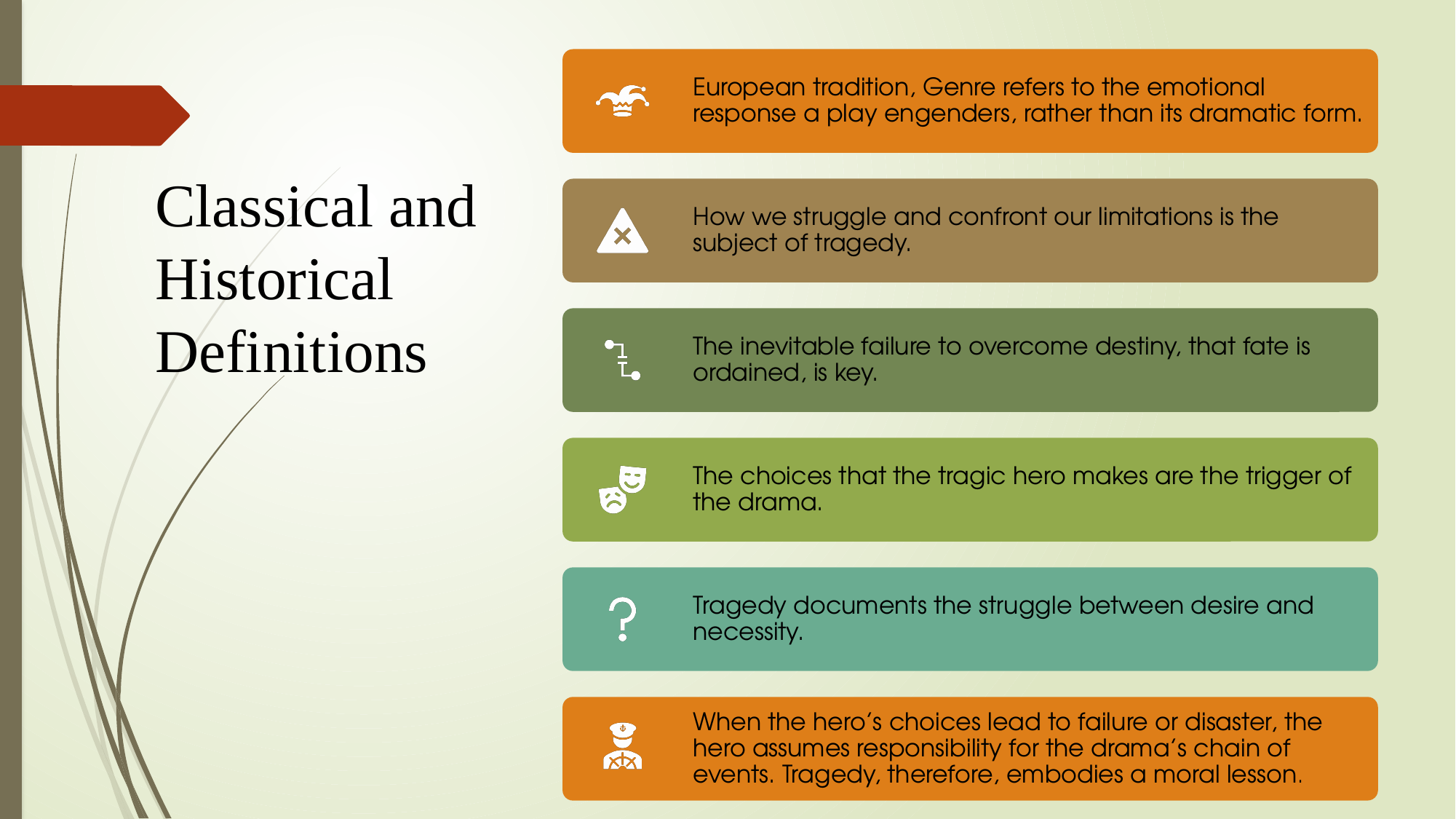

European tradition, Genre refers to the emotional response a play engenders, rather than its dramatic form.
How we struggle and confront our limitations is the subject of tragedy.
The inevitable failure to overcome destiny, that fate is ordained, is key.
The choices that the tragic hero makes are the trigger of the drama.
Tragedy documents the struggle between desire and necessity.
When the hero’s choices lead to failure or disaster, the hero assumes responsibility for the drama’s chain of events. Tragedy, therefore, embodies a moral lesson.
# Classical and Historical Definitions